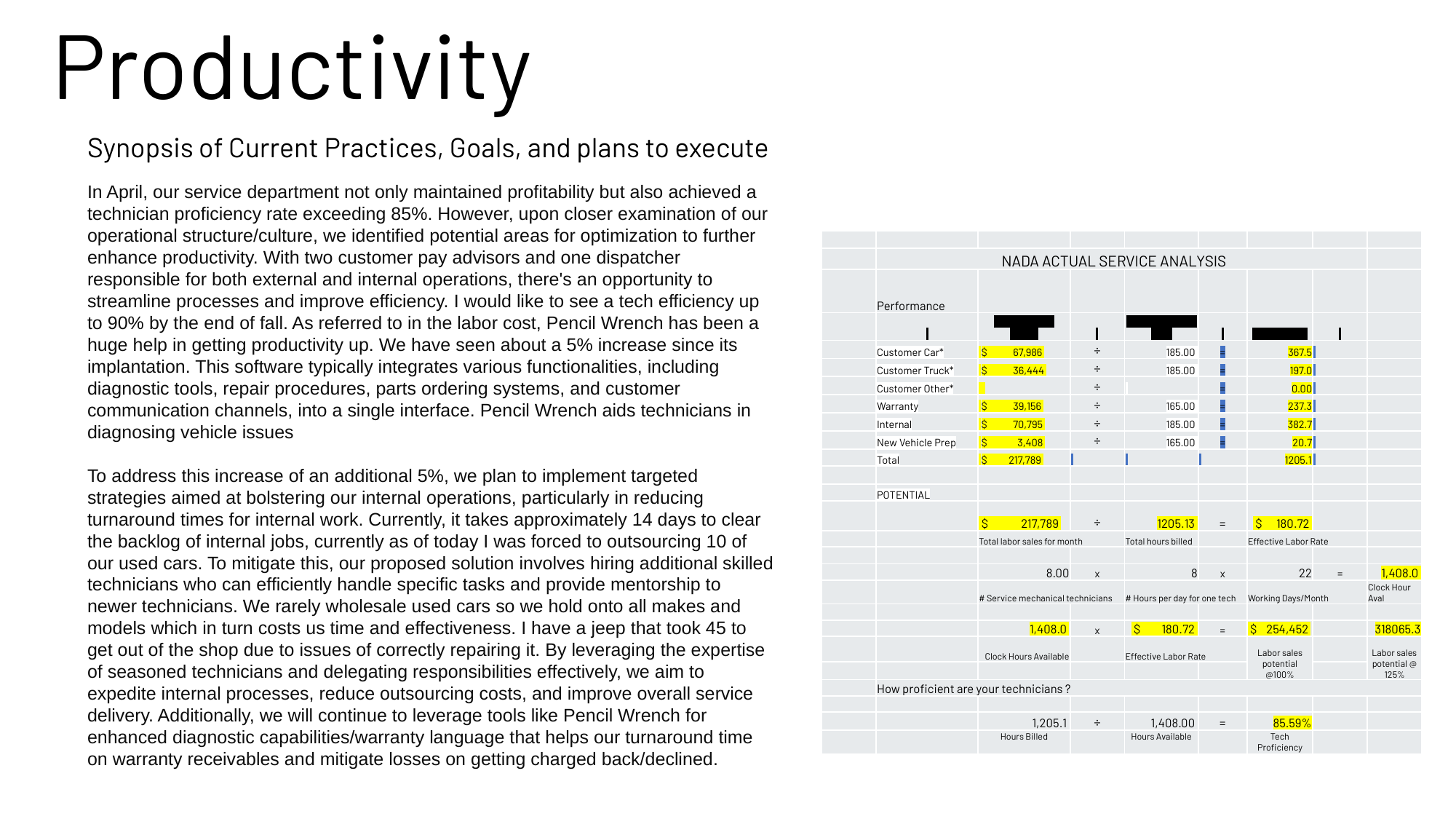

# Productivity
Synopsis of Current Practices, Goals, and plans to execute
In April, our service department not only maintained profitability but also achieved a technician proficiency rate exceeding 85%. However, upon closer examination of our operational structure/culture, we identified potential areas for optimization to further enhance productivity. With two customer pay advisors and one dispatcher responsible for both external and internal operations, there's an opportunity to streamline processes and improve efficiency. I would like to see a tech efficiency up to 90% by the end of fall. As referred to in the labor cost, Pencil Wrench has been a huge help in getting productivity up. We have seen about a 5% increase since its implantation. This software typically integrates various functionalities, including diagnostic tools, repair procedures, parts ordering systems, and customer communication channels, into a single interface. Pencil Wrench aids technicians in diagnosing vehicle issues

To address this increase of an additional 5%, we plan to implement targeted strategies aimed at bolstering our internal operations, particularly in reducing turnaround times for internal work. Currently, it takes approximately 14 days to clear the backlog of internal jobs, currently as of today I was forced to outsourcing 10 of our used cars. To mitigate this, our proposed solution involves hiring additional skilled technicians who can efficiently handle specific tasks and provide mentorship to newer technicians. We rarely wholesale used cars so we hold onto all makes and models which in turn costs us time and effectiveness. I have a jeep that took 45 to get out of the shop due to issues of correctly repairing it. By leveraging the expertise of seasoned technicians and delegating responsibilities effectively, we aim to expedite internal processes, reduce outsourcing costs, and improve overall service delivery. Additionally, we will continue to leverage tools like Pencil Wrench for enhanced diagnostic capabilities/warranty language that helps our turnaround time on warranty receivables and mitigate losses on getting charged back/declined.

|  |  |  |  |  |  |  |  |  |
| --- | --- | --- | --- | --- | --- | --- | --- | --- |
|  | NADA ACTUAL SERVICE ANALYSIS |  |  |  |  |  |  |  |
|  | Performance |  |  |  |  |  |  |  |
|  |  | Labor Sales / Month |  | Effective Labor Rate |  | Hours Billed |  |  |
|  | Customer Car\* | $ 67,986 | ÷ | 185.00 | = | 367.5 |  |  |
|  | Customer Truck\* | $ 36,444 | ÷ | 185.00 | = | 197.0 |  |  |
|  | Customer Other\* |  | ÷ |  | = | 0.00 |  |  |
|  | Warranty | $ 39,156 | ÷ | 165.00 | = | 237.3 |  |  |
|  | Internal | $ 70,795 | ÷ | 185.00 | = | 382.7 |  |  |
|  | New Vehicle Prep | $ 3,408 | ÷ | 165.00 | = | 20.7 |  |  |
|  | Total | $ 217,789 |  |  |  | 1205.1 |  |  |
|  |  |  |  |  |  |  |  |  |
|  | POTENTIAL |  |  |  |  |  |  |  |
|  |  | $ 217,789 | ÷ | 1205.13 | = | $ 180.72 |  |  |
|  |  | Total labor sales for month |  | Total hours billed |  | Effective Labor Rate |  |  |
|  |  |  |  |  |  |  |  |  |
|  |  | 8.00 | x | 8 | x | 22 | = | 1,408.0 |
|  |  | # Service mechanical technicians |  | # Hours per day for one tech |  | Working Days/Month |  | Clock Hour Aval |
|  |  |  |  |  |  |  |  |  |
|  |  | 1,408.0 | x | $ 180.72 | = | $ 254,452 |  | 318065.3 |
|  |  | Clock Hours Available |  | Effective Labor Rate |  | Labor sales potential @100% |  | Labor sales potential @ 125% |
|  |  |  |  |  |  |  |  |  |
|  | How proficient are your technicians ? |  |  |  |  |  |  |  |
|  |  |  |  |  |  |  |  |  |
|  |  | 1,205.1 | ÷ | 1,408.00 | = | 85.59% |  |  |
|  |  | Hours Billed |  | Hours Available |  | Tech Proficiency |  |  |